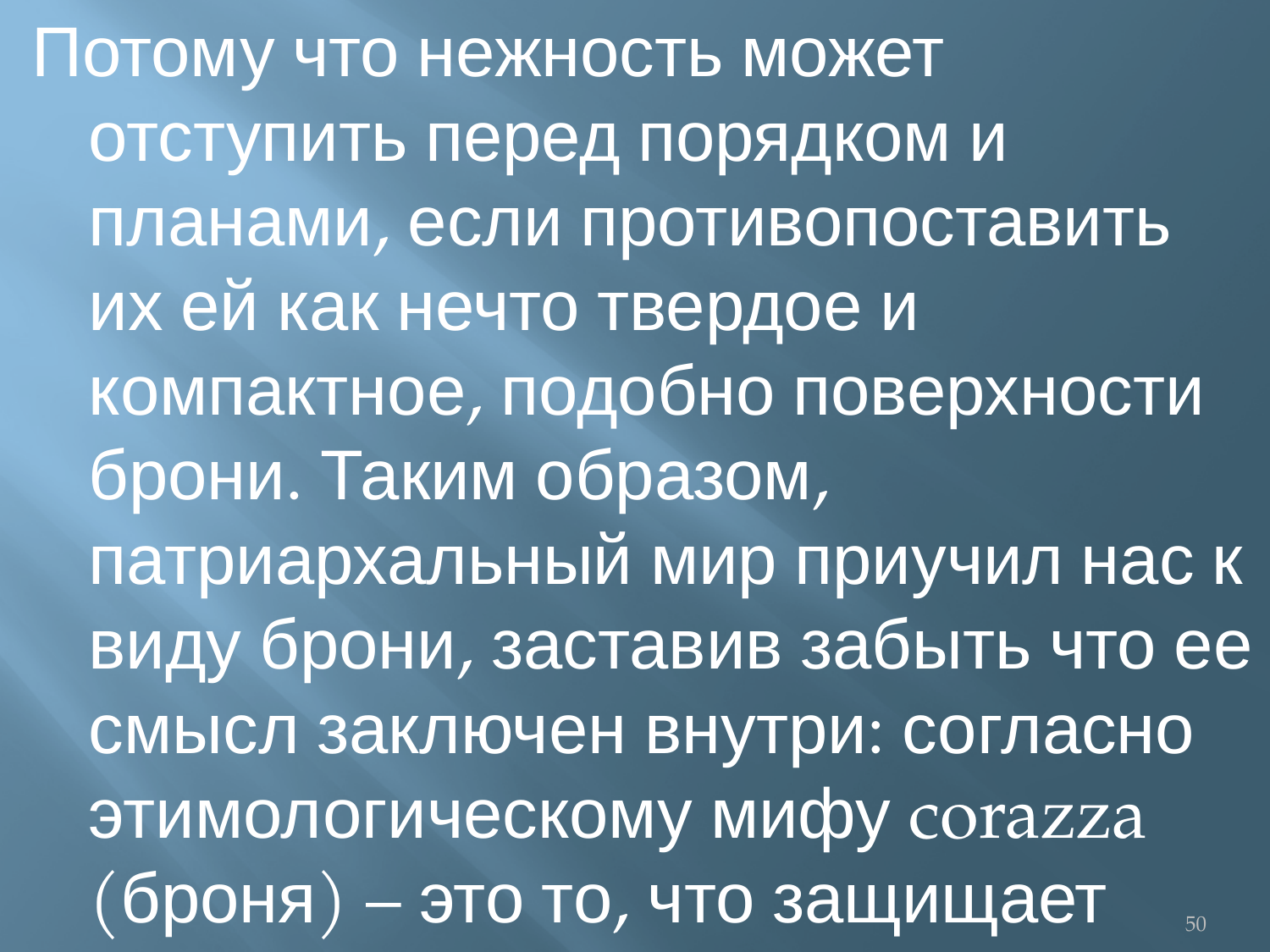

Потому что нежность может отступить перед порядком и планами, если противопоставить их ей как нечто твердое и компактное, подобно поверхности брони. Таким образом, патриархальный мир приучил нас к виду брони, заставив забыть что ее смысл заключен внутри: согласно этимологическому мифу corazza (броня) – это то, что защищает сердце (по латински: cor)
50